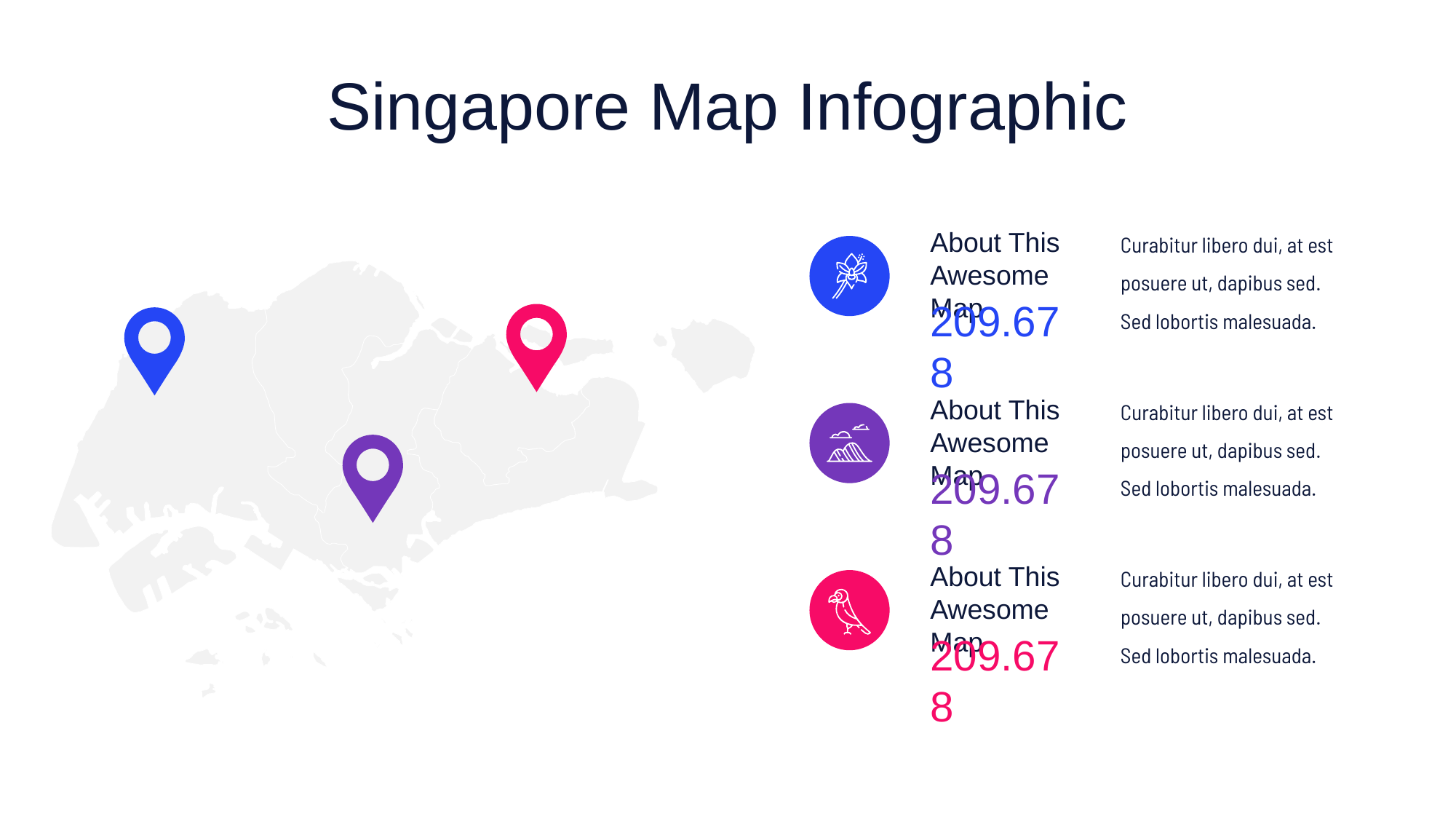

Singapore Map Infographic
Curabitur libero dui, at est posuere ut, dapibus sed. Sed lobortis malesuada.
About This Awesome Map
209.678

Curabitur libero dui, at est posuere ut, dapibus sed. Sed lobortis malesuada.
About This Awesome Map
209.678

Curabitur libero dui, at est posuere ut, dapibus sed. Sed lobortis malesuada.
About This Awesome Map
209.678